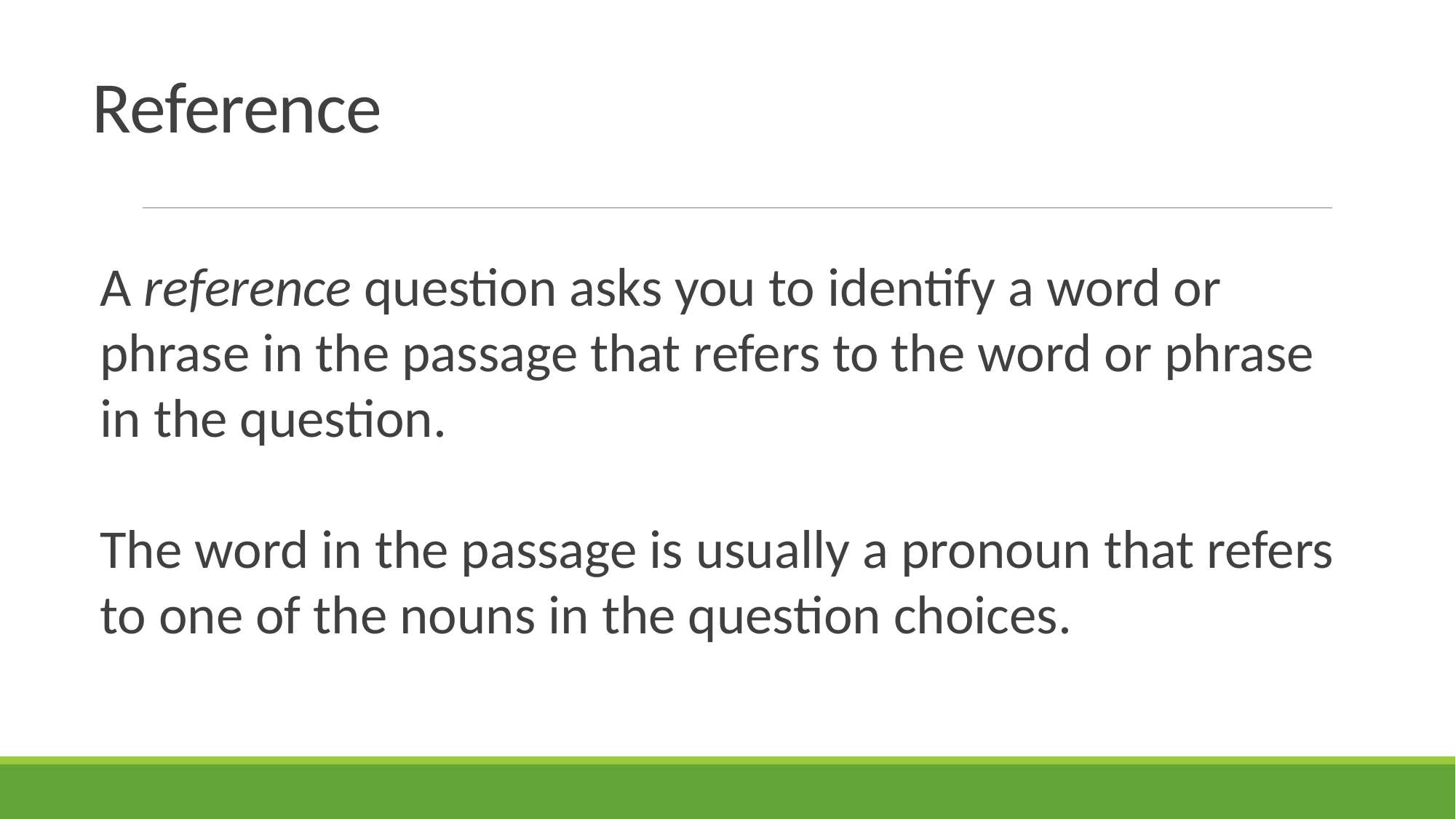

# Reference
A reference question asks you to identify a word or phrase in the passage that refers to the word or phrase in the question.

The word in the passage is usually a pronoun that refers to one of the nouns in the question choices.